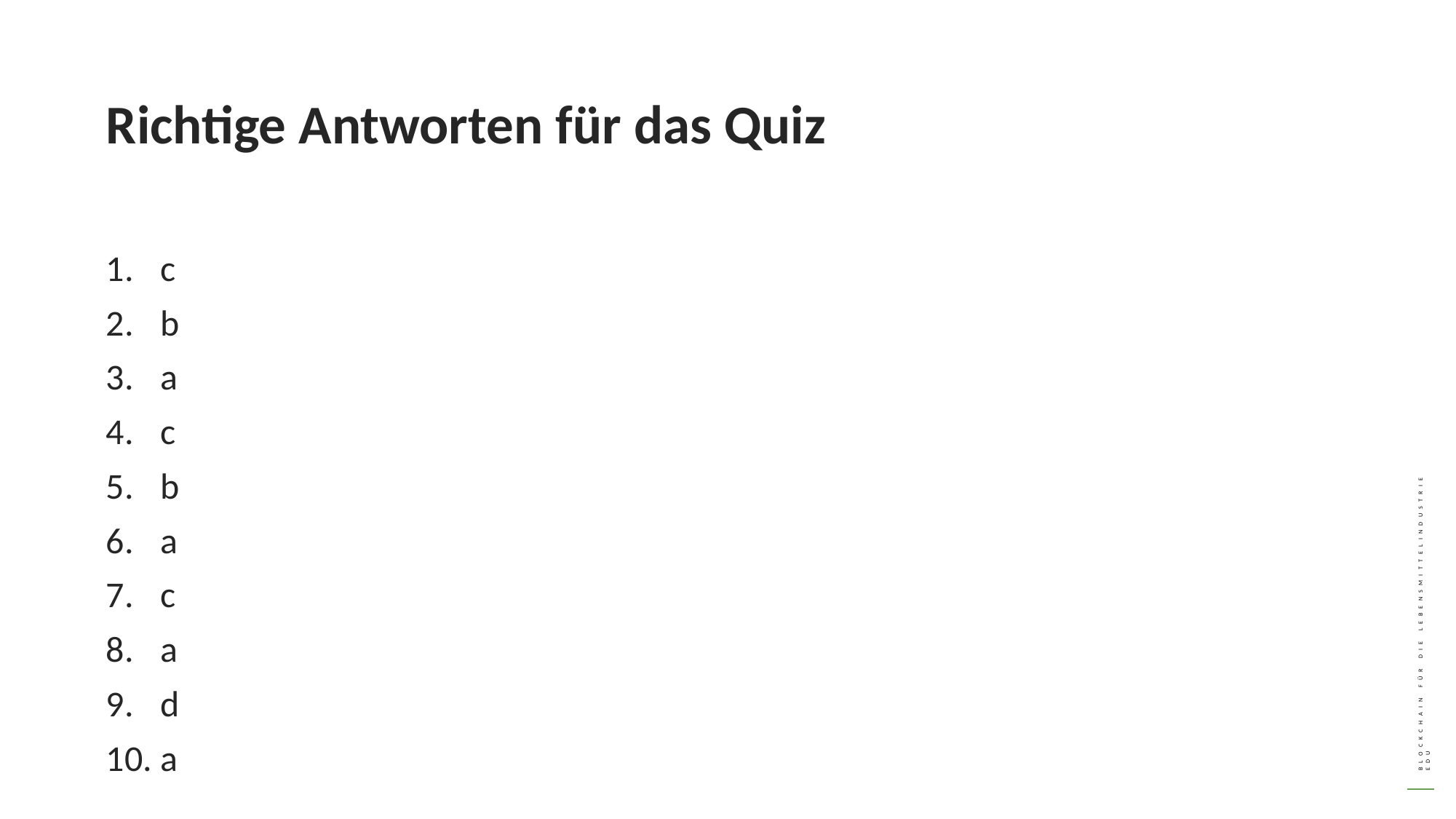

Richtige Antworten für das Quiz
c
b
a
c
b
a
c
a
d
a